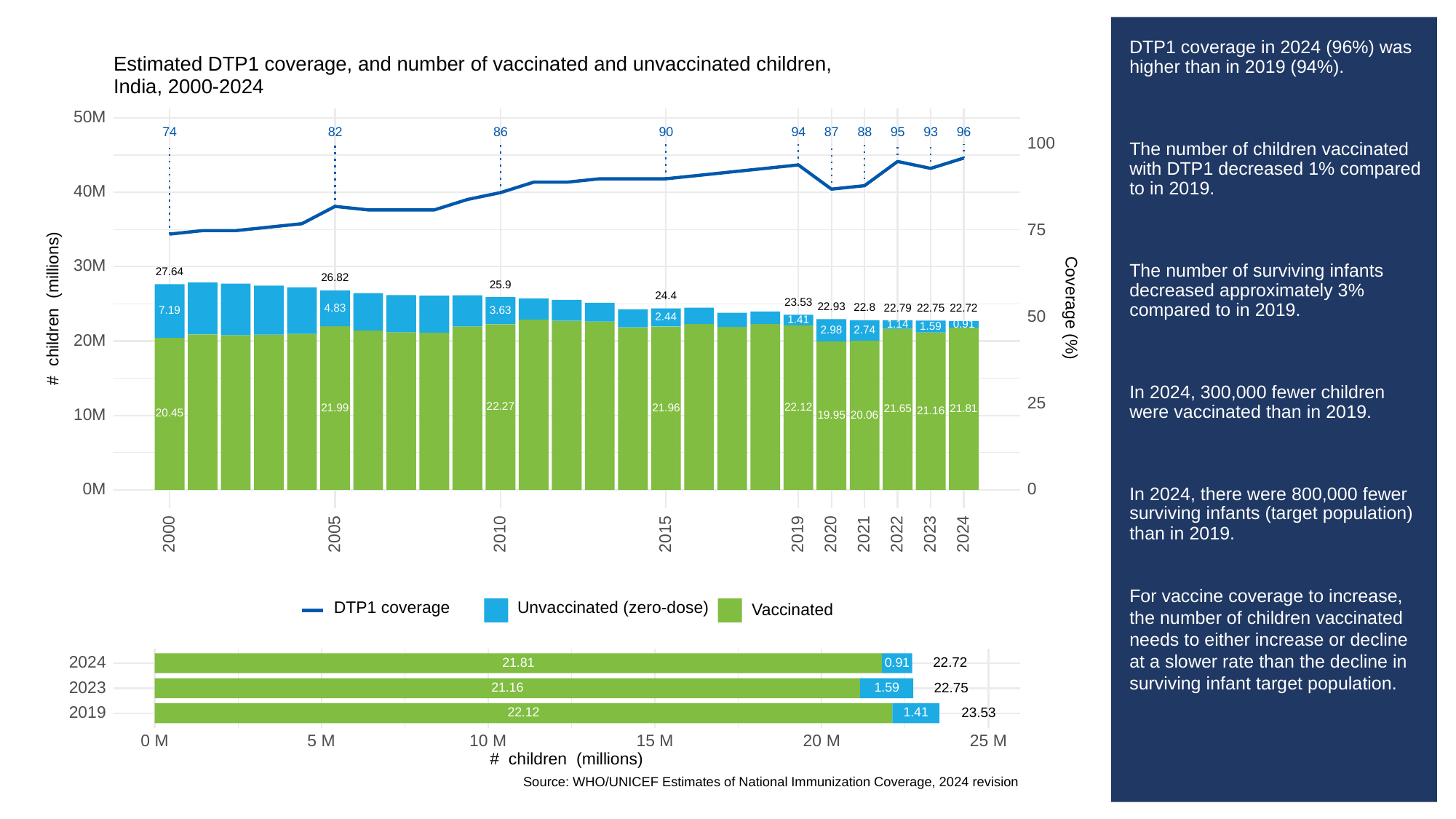

# DTP1 coverage in 2024 (96%) was higher than in 2019 (94%).

The number of children vaccinated with DTP1 decreased 1% compared to in 2019.

The number of surviving infants decreased approximately 3% compared to in 2019.

In 2024, 300,000 fewer children were vaccinated than in 2019.

In 2024, there were 800,000 fewer surviving infants (target population) than in 2019.

For vaccine coverage to increase, the number of children vaccinated needs to either increase or decline at a slower rate than the decline in surviving infant target population.

Estimated DTP1 coverage, and number of vaccinated and unvaccinated children,
India, 2000-2024

50M

93
82
86
90
94
87
88
95
96
74
100

40M

75

30M

27.64
26.82
25.9

24.4

23.53

#  children  (millions)
Coverage (%)

22.93

22.8
22.79
4.83
22.75
22.72
3.63
7.19

50

2.44

1.41

0.91

1.14

1.59

2.98

2.74

20M

25
22.27
22.12
21.99
21.96
21.81
21.65
21.16
10M
20.45
20.06
19.95

0M
0

2023
2000
2005
2010
2015
2019
2020
2021
2022
2024

Unvaccinated (zero-dose)
DTP1 coverage
Vaccinated

2024
22.72
21.81
0.91

2023
22.75
21.16
1.59

2019
23.53
22.12
1.41

0 M
10 M
15 M
20 M
25 M
5 M
#  children  (millions)
Source: WHO/UNICEF Estimates of National Immunization Coverage, 2024 revision